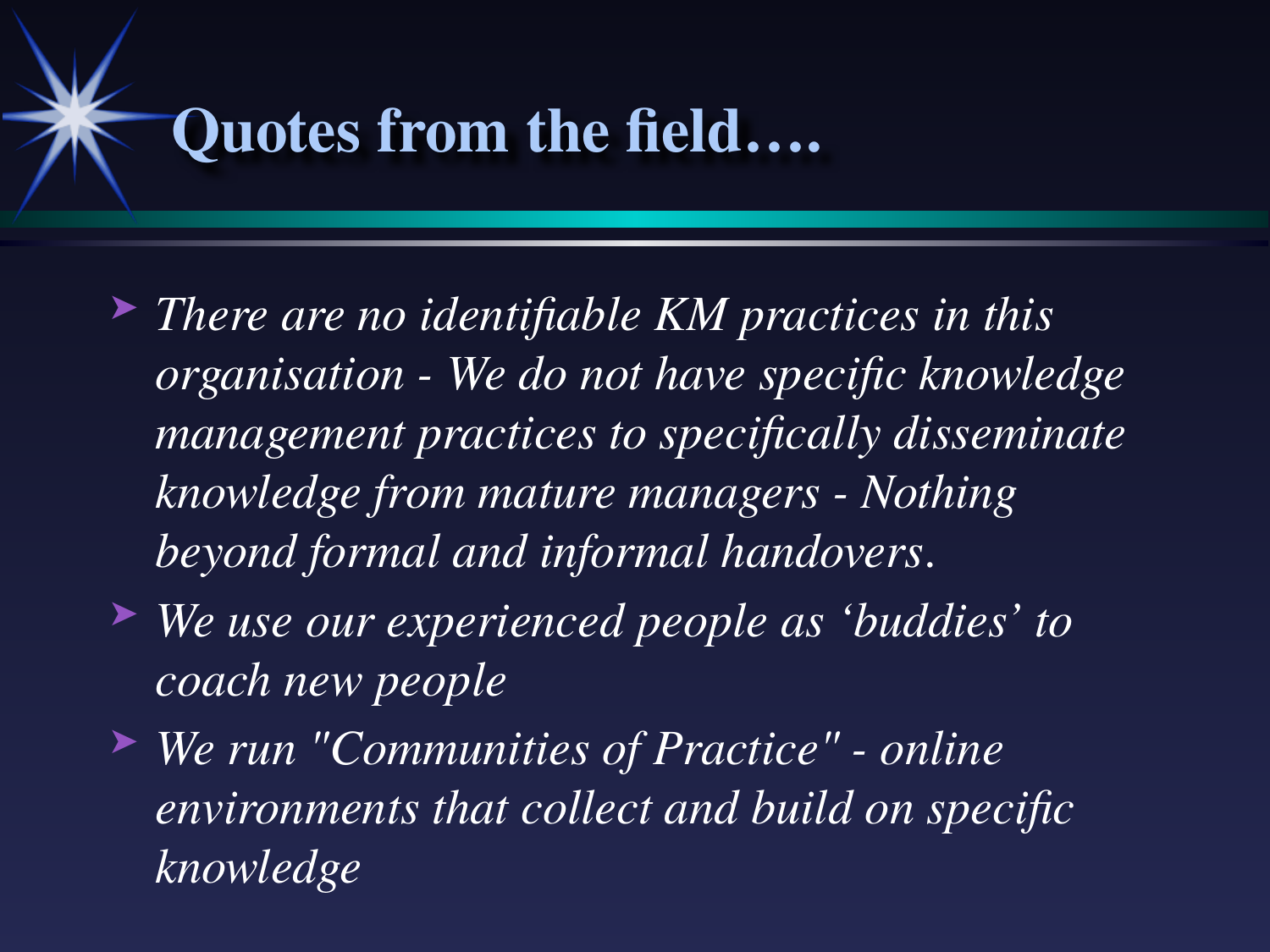

# Quotes from the field….
There are no identifiable KM practices in this organisation - We do not have specific knowledge management practices to specifically disseminate knowledge from mature managers - Nothing beyond formal and informal handovers.
We use our experienced people as ‘buddies’ to coach new people
We run "Communities of Practice" - online environments that collect and build on specific knowledge